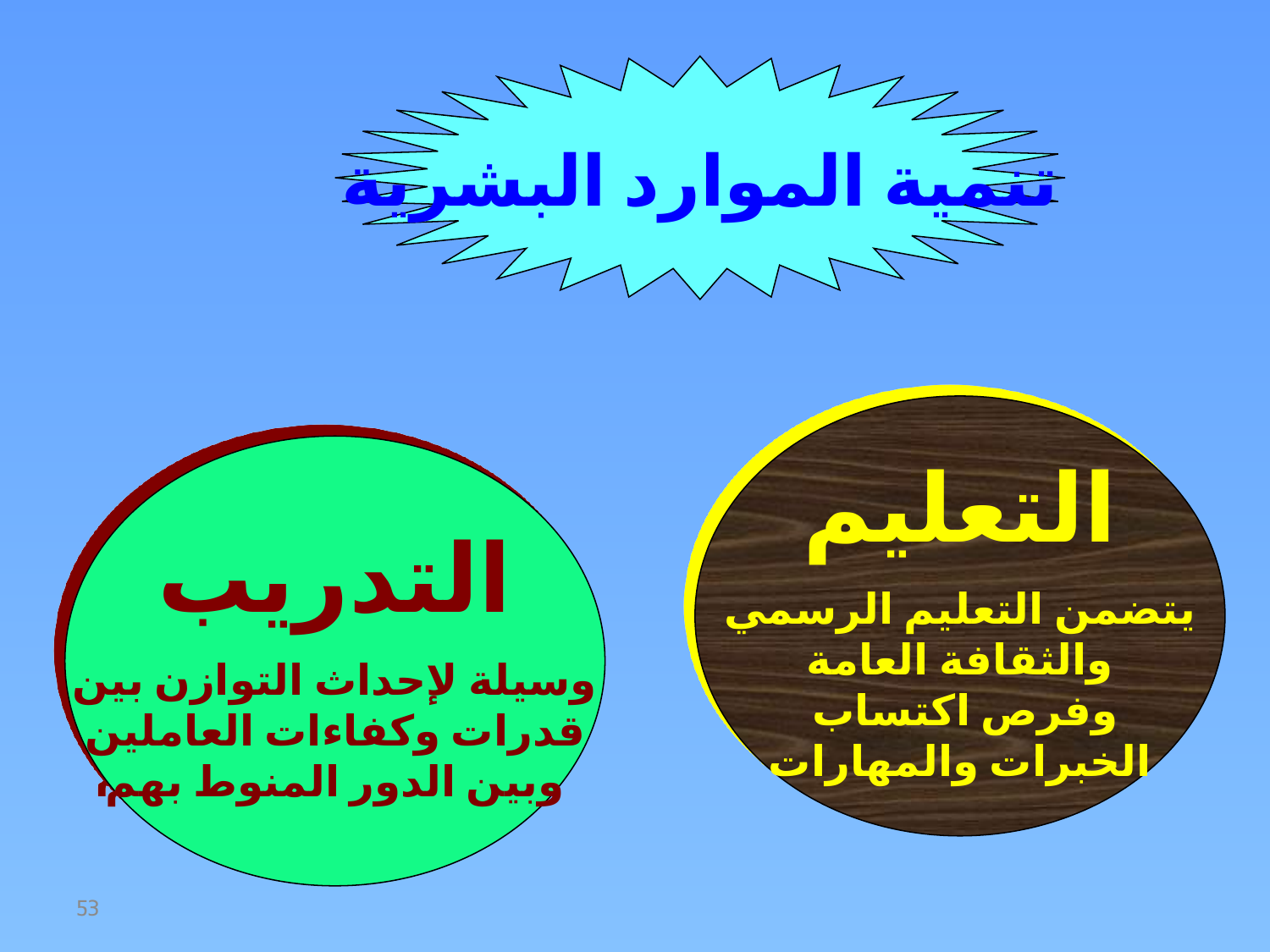

تنمية الموارد البشرية
التعليم

يتضمن التعليم الرسمي
 والثقافة العامة
وفرص اكتساب
الخبرات والمهارات
التدريب

وسيلة لإحداث التوازن بين
 قدرات وكفاءات العاملين
وبين الدور المنوط بهم
53